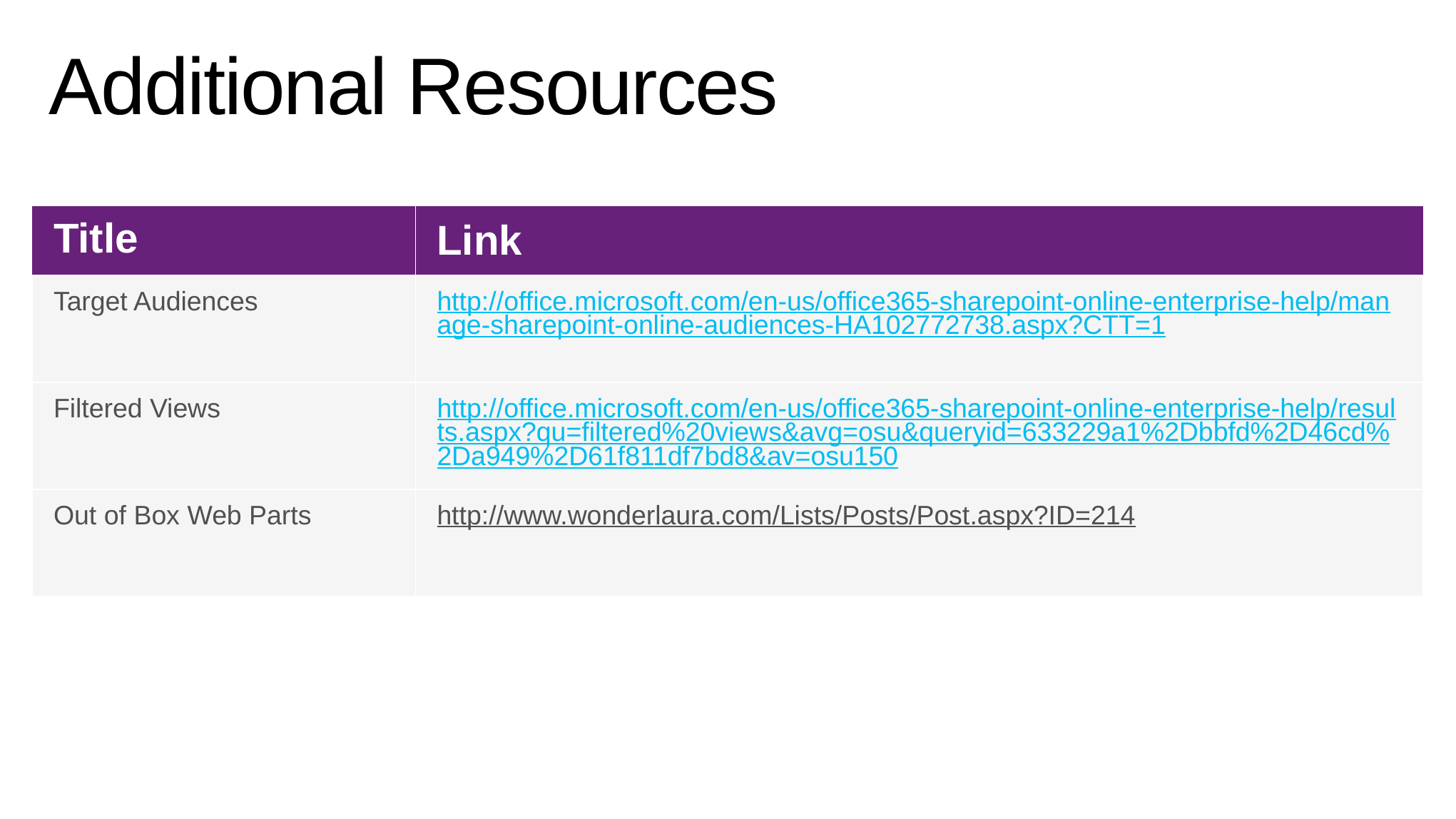

# Additional Resources
| Title | Link |
| --- | --- |
| Target Audiences | http://office.microsoft.com/en-us/office365-sharepoint-online-enterprise-help/manage-sharepoint-online-audiences-HA102772738.aspx?CTT=1 |
| Filtered Views | http://office.microsoft.com/en-us/office365-sharepoint-online-enterprise-help/results.aspx?qu=filtered%20views&avg=osu&queryid=633229a1%2Dbbfd%2D46cd%2Da949%2D61f811df7bd8&av=osu150 |
| Out of Box Web Parts | http://www.wonderlaura.com/Lists/Posts/Post.aspx?ID=214 |